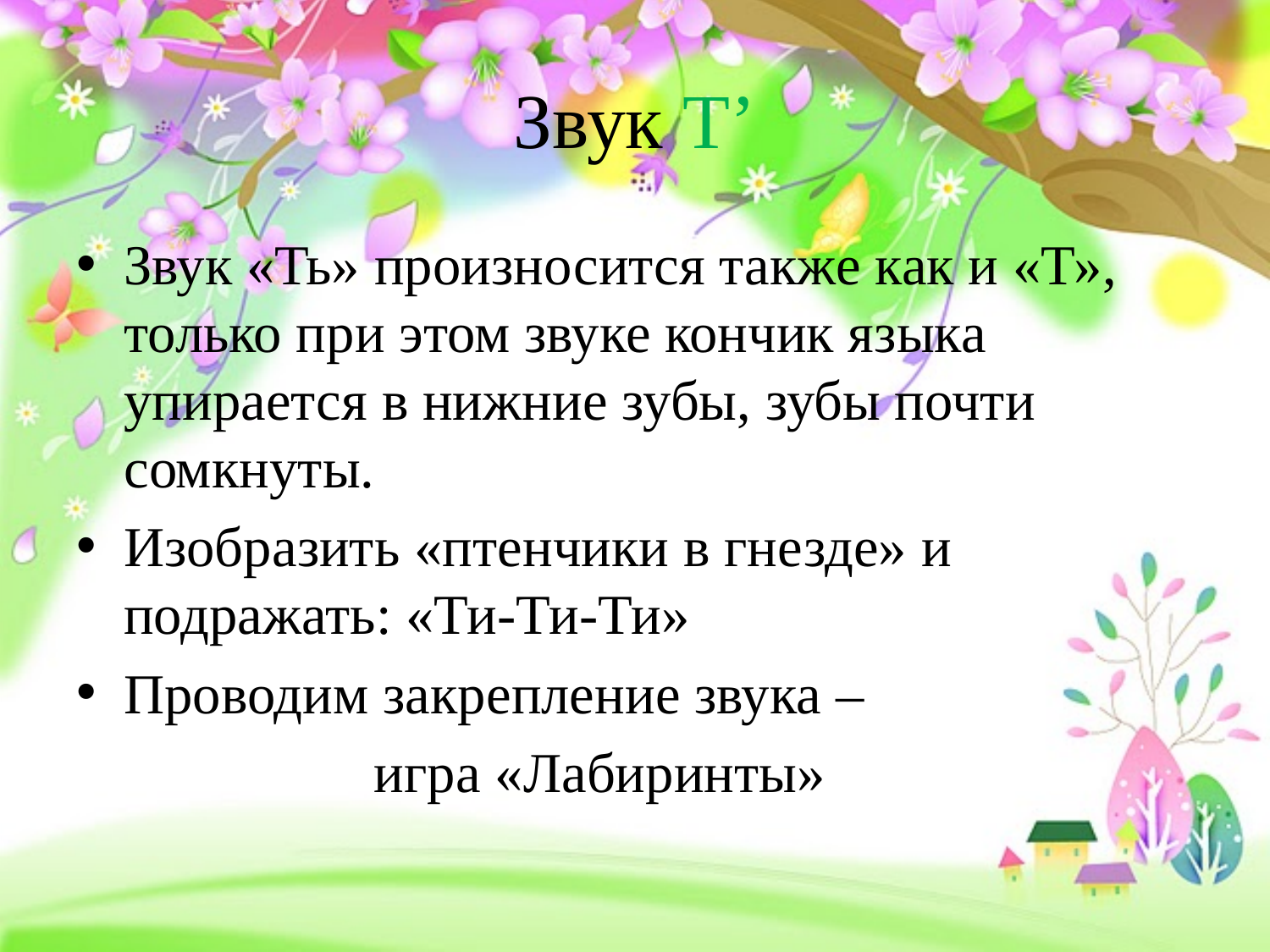

# Звук Тʼ
Звук «Ть» произносится также как и «Т», только при этом звуке кончик языка упирается в нижние зубы, зубы почти сомкнуты.
Изобразить «птенчики в гнезде» и подражать: «Ти-Ти-Ти»
Проводим закрепление звука –
                     игра «Лабиринты»